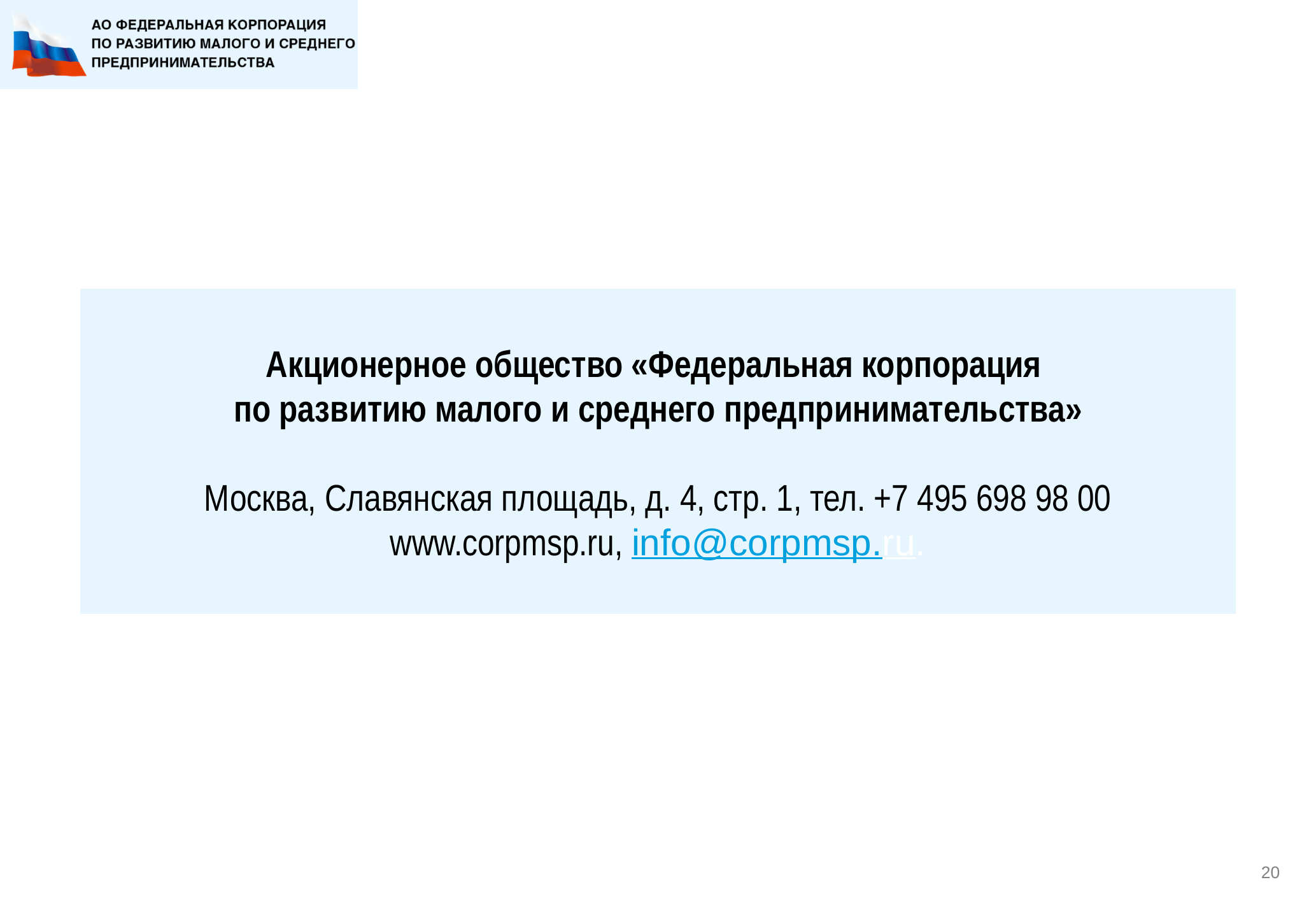

Акционерное общество «Федеральная корпорация
по развитию малого и среднего предпринимательства»

Москва, Славянская площадь, д. 4, стр. 1, тел. +7 495 698 98 00
www.corpmsp.ru, info@corpmsp.ru.